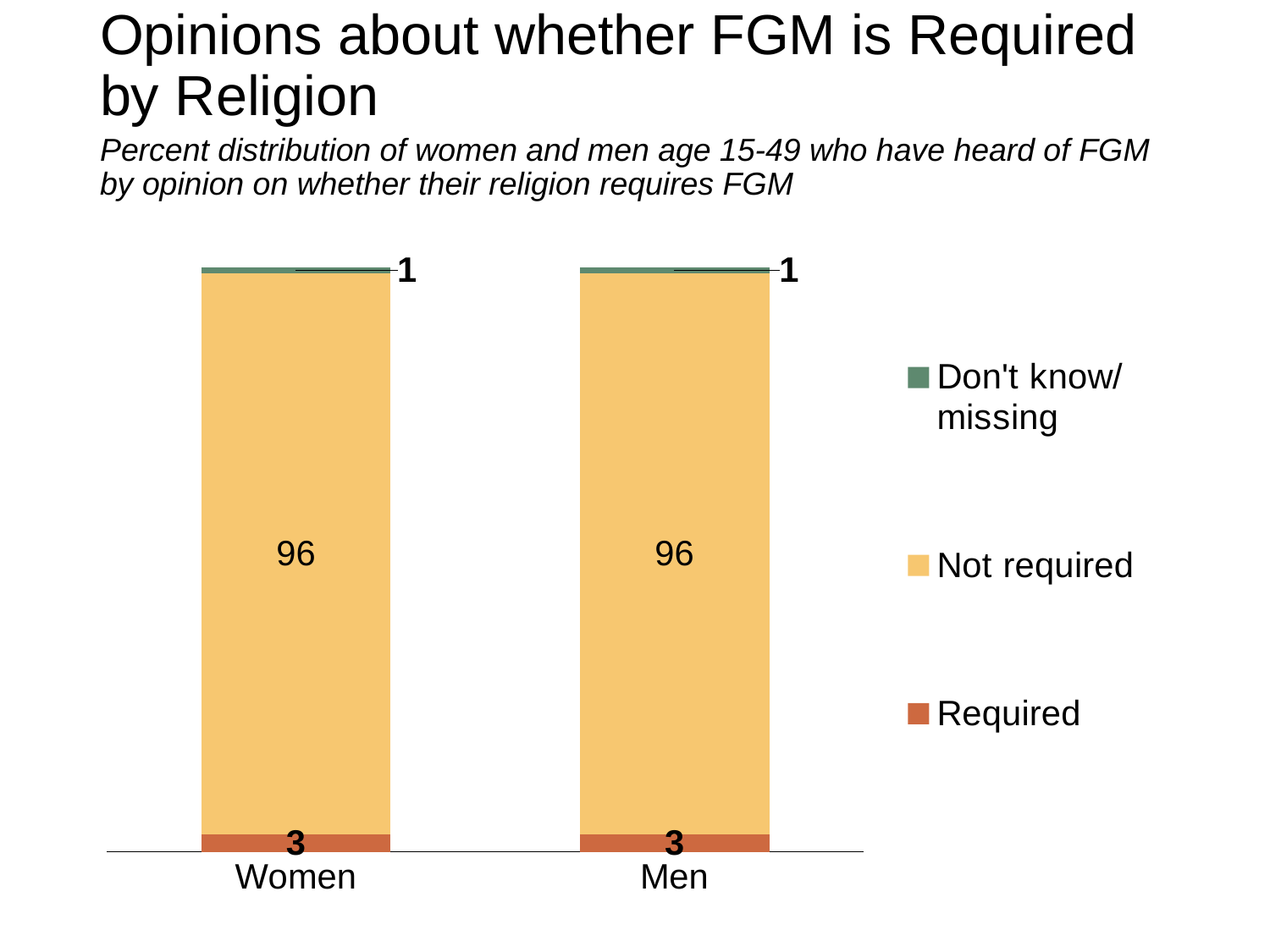

# Opinions about whether FGM is Required by Religion
Percent distribution of women and men age 15-49 who have heard of FGM by opinion on whether their religion requires FGM

### Chart

| Category | Required | Not required | Don't know/ missing |
|---|---|---|---|
| Women | 3.0 | 96.0 | 1.0 |
| Men | 3.0 | 96.0 | 1.0 |